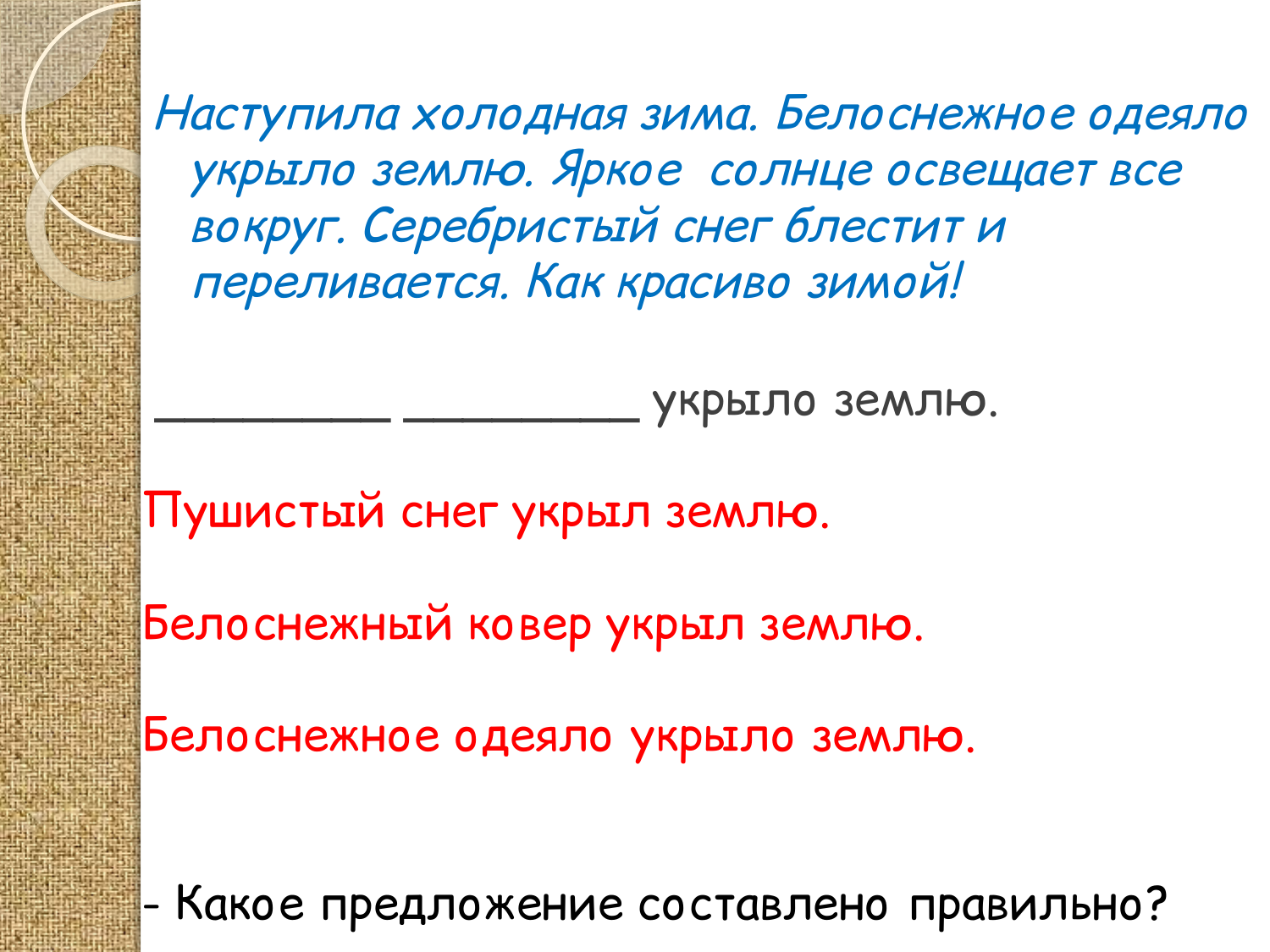

Наступила холодная зима. Белоснежное одеяло укрыло землю. Яркое  солнце освещает все вокруг. Серебристый снег блестит и переливается. Как красиво зимой!

 ________ ________ укрыло землю.

Пушистый снег укрыл землю.

Белоснежный ковер укрыл землю.

Белоснежное одеяло укрыло землю.

- Какое предложение составлено правильно?